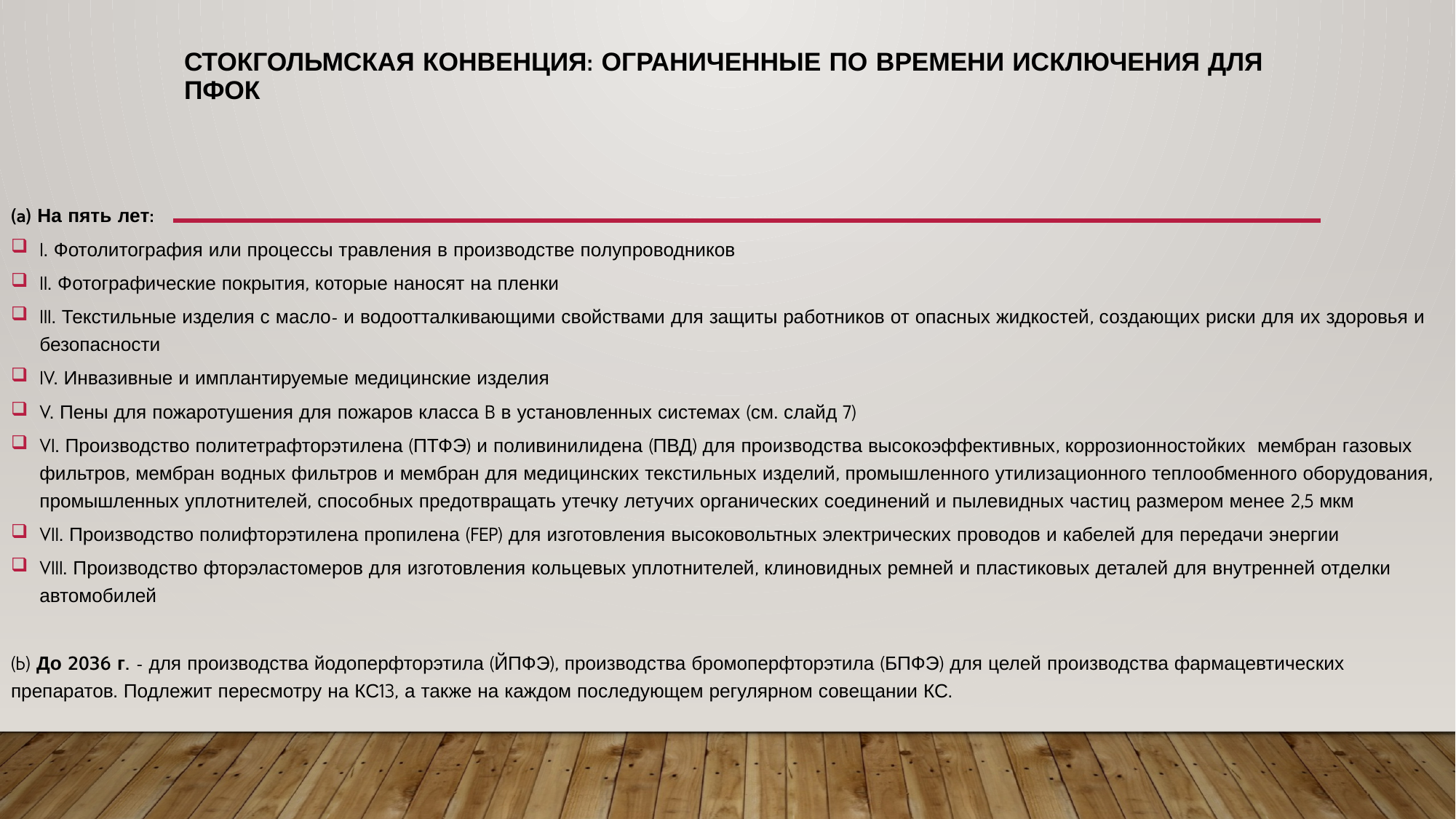

# Стокгольмская конвенция: ограниченные по времени исключения для ПФОК
(a) На пять лет:
I. Фотолитография или процессы травления в производстве полупроводников
II. Фотографические покрытия, которые наносят на пленки
III. Текстильные изделия с масло- и водоотталкивающими свойствами для защиты работников от опасных жидкостей, создающих риски для их здоровья и безопасности
IV. Инвазивные и имплантируемые медицинские изделия
V. Пены для пожаротушения для пожаров класса B в установленных системах (см. слайд 7)
VI. Производство политетрафторэтилена (ПТФЭ) и поливинилидена (ПВД) для производства высокоэффективных, коррозионностойких  мембран газовых фильтров, мембран водных фильтров и мембран для медицинских текстильных изделий, промышленного утилизационного теплообменного оборудования, промышленных уплотнителей, способных предотвращать утечку летучих органических соединений и пылевидных частиц размером менее 2,5 мкм
VII. Производство полифторэтилена пропилена (FEP) для изготовления высоковольтных электрических проводов и кабелей для передачи энергии
VIII. Производство фторэластомеров для изготовления кольцевых уплотнителей, клиновидных ремней и пластиковых деталей для внутренней отделки автомобилей

(b) До 2036 г. - для производства йодоперфторэтила (ЙПФЭ), производства бромоперфторэтила (БПФЭ) для целей производства фармацевтических препаратов. Подлежит пересмотру на КС13, а также на каждом последующем регулярном совещании КС.